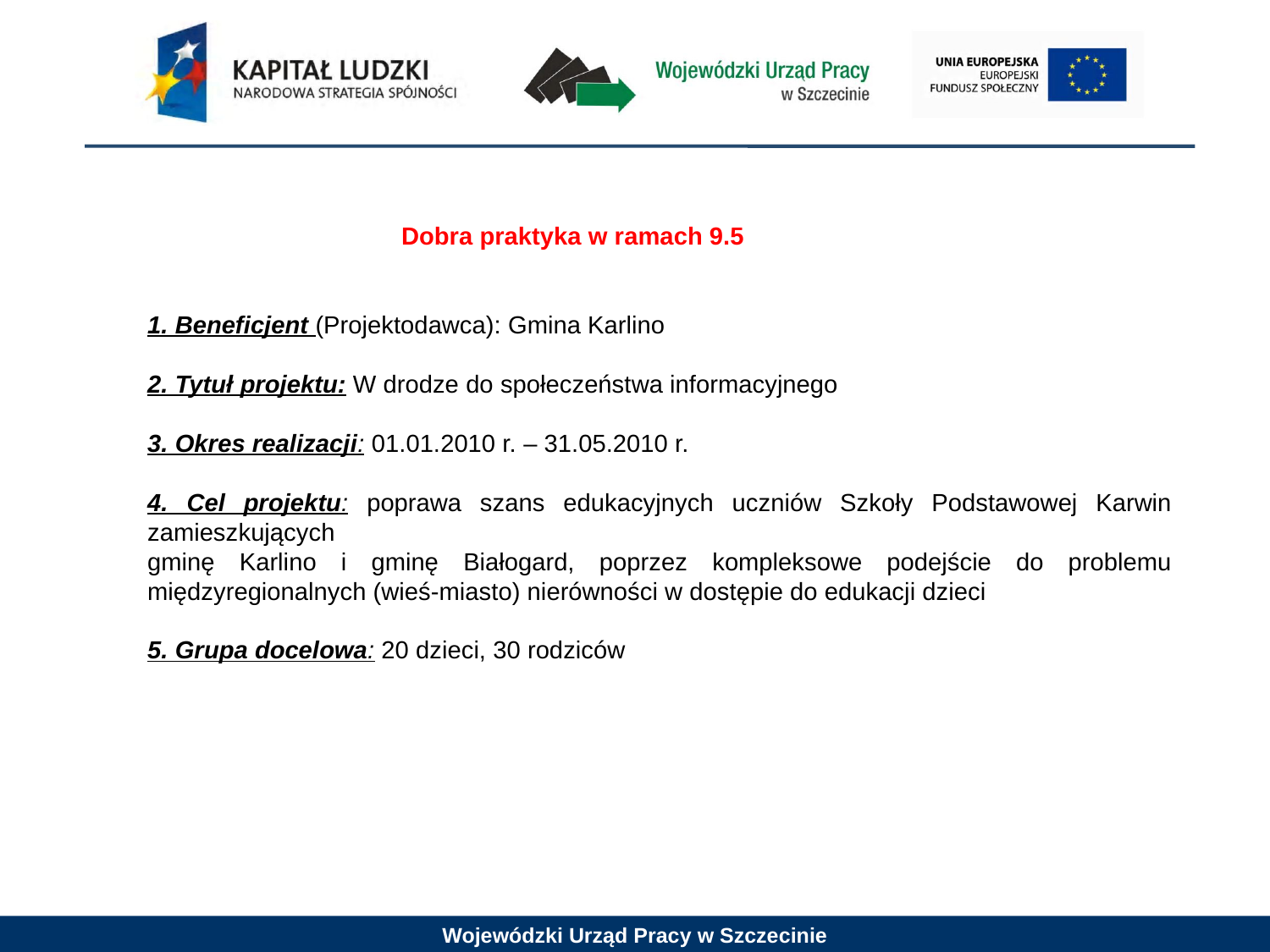

Dobra praktyka w ramach 9.5

1. Beneficjent (Projektodawca): Gmina Karlino

2. Tytuł projektu: W drodze do społeczeństwa informacyjnego

3. Okres realizacji: 01.01.2010 r. – 31.05.2010 r.

4. Cel projektu: poprawa szans edukacyjnych uczniów Szkoły Podstawowej Karwin zamieszkujących
gminę Karlino i gminę Białogard, poprzez kompleksowe podejście do problemu międzyregionalnych (wieś-miasto) nierówności w dostępie do edukacji dzieci

5. Grupa docelowa: 20 dzieci, 30 rodziców